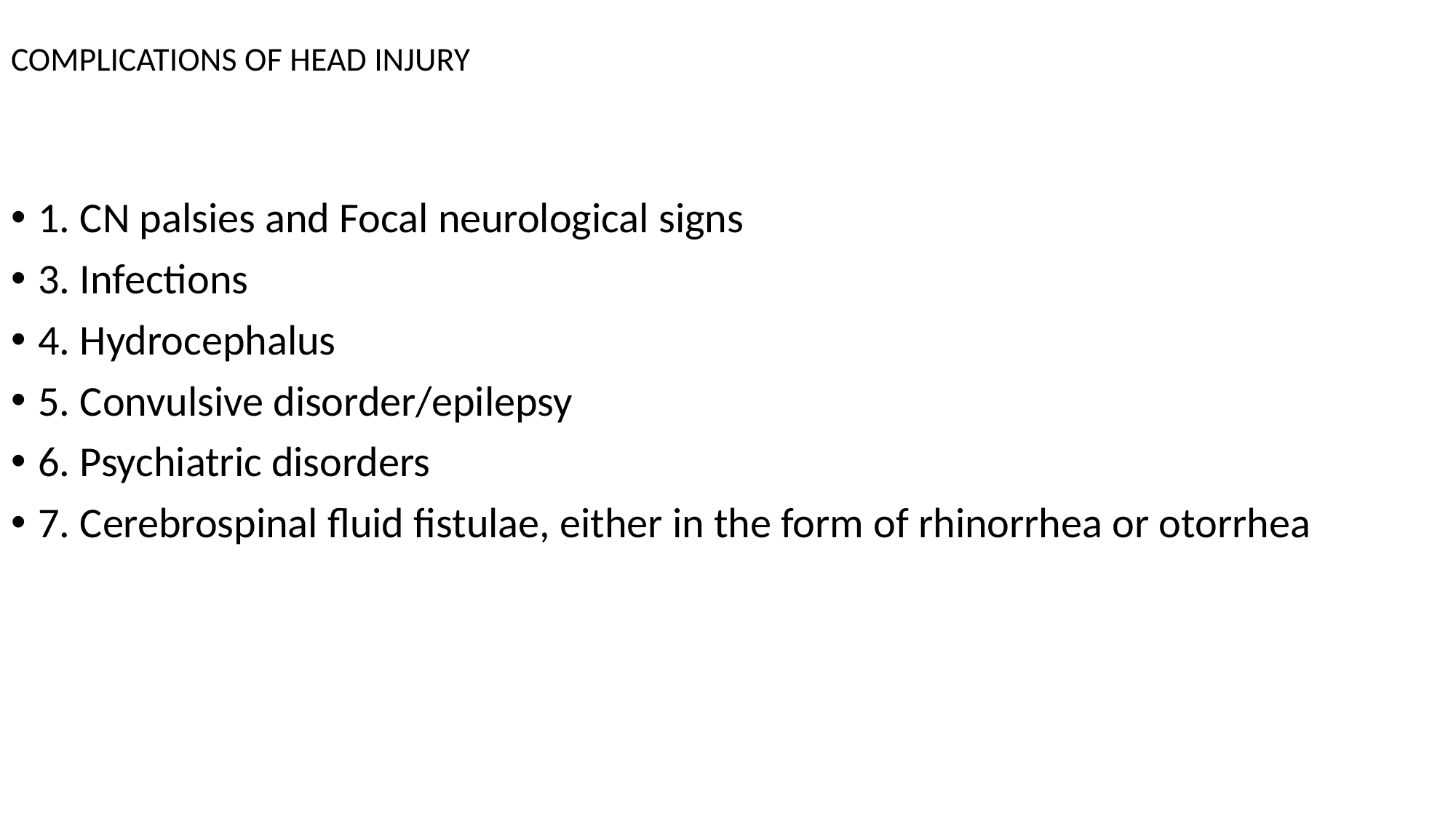

# COMPLICATIONS OF HEAD INJURY

1. CN palsies and Focal neurological signs
3. Infections
4. Hydrocephalus
5. Convulsive disorder/epilepsy
6. Psychiatric disorders
7. Cerebrospinal fluid fistulae, either in the form of rhinorrhea or otorrhea